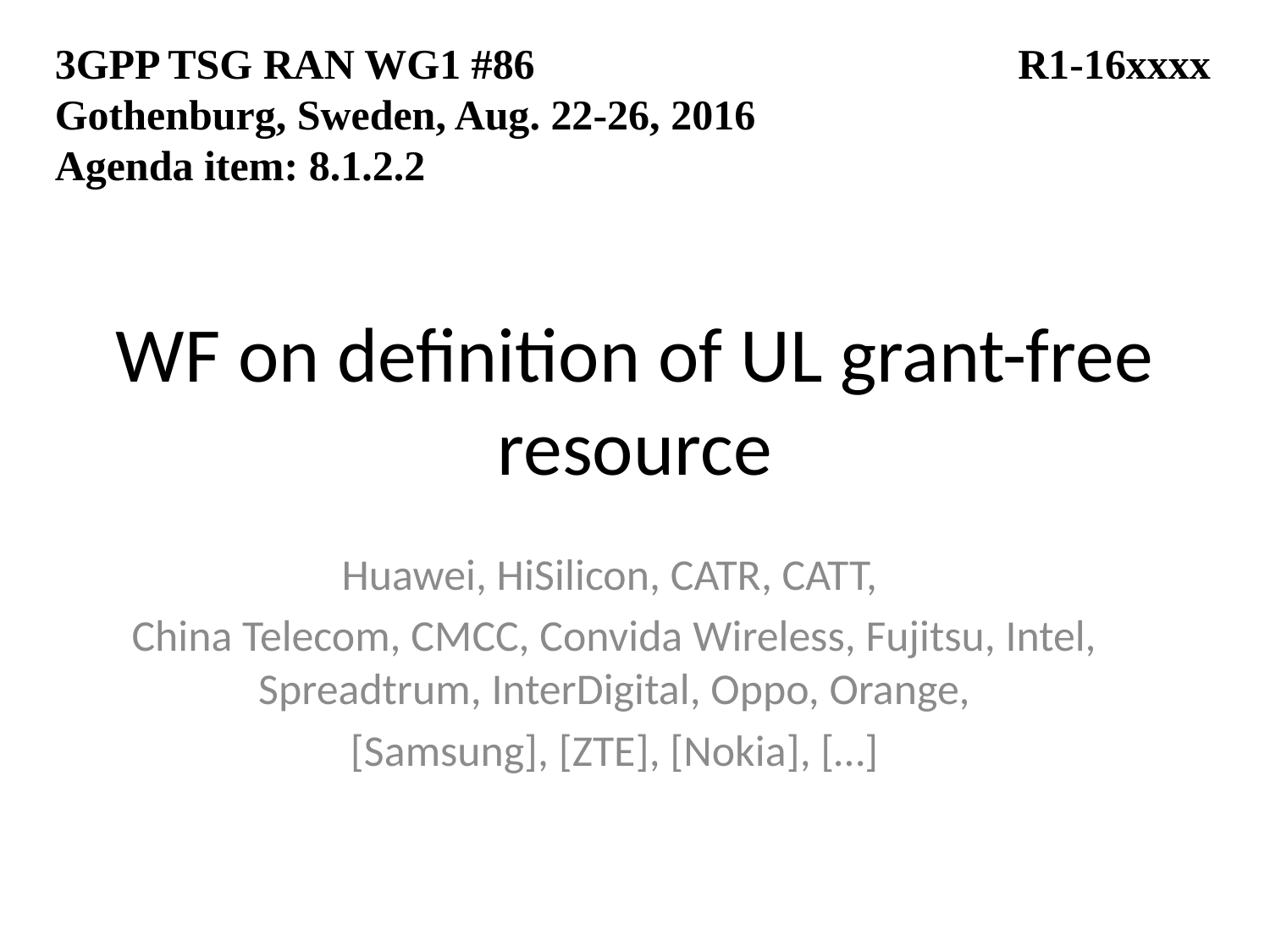

3GPP TSG RAN WG1 #86				       R1-16xxxx
Gothenburg, Sweden, Aug. 22-26, 2016
Agenda item: 8.1.2.2
# WF on definition of UL grant-free resource
Huawei, HiSilicon, CATR, CATT,
China Telecom, CMCC, Convida Wireless, Fujitsu, Intel, Spreadtrum, InterDigital, Oppo, Orange,
[Samsung], [ZTE], [Nokia], […]